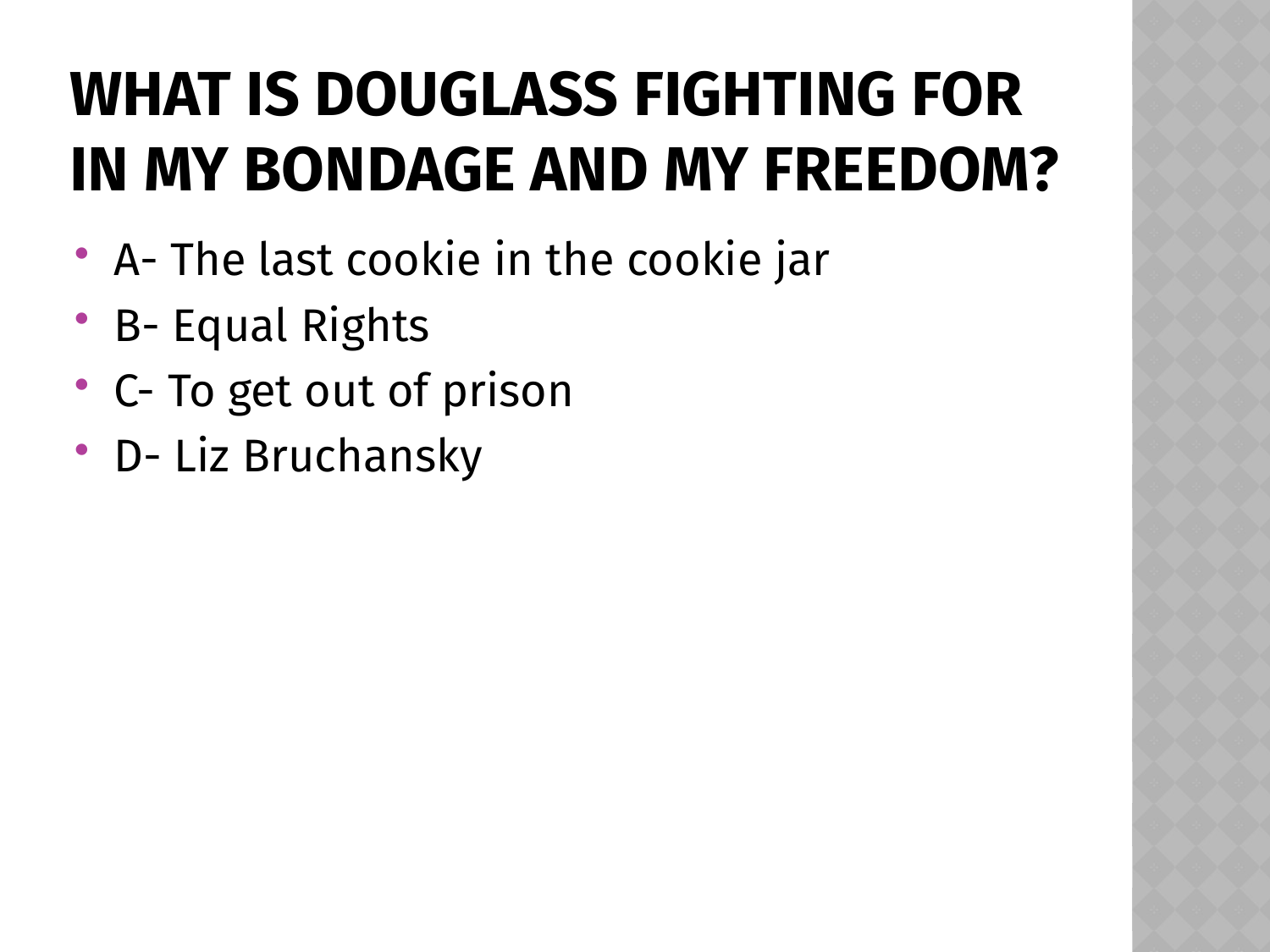

# What is Douglass fighting for in My Bondage and My Freedom?
A- The last cookie in the cookie jar
B- Equal Rights
C- To get out of prison
D- Liz Bruchansky